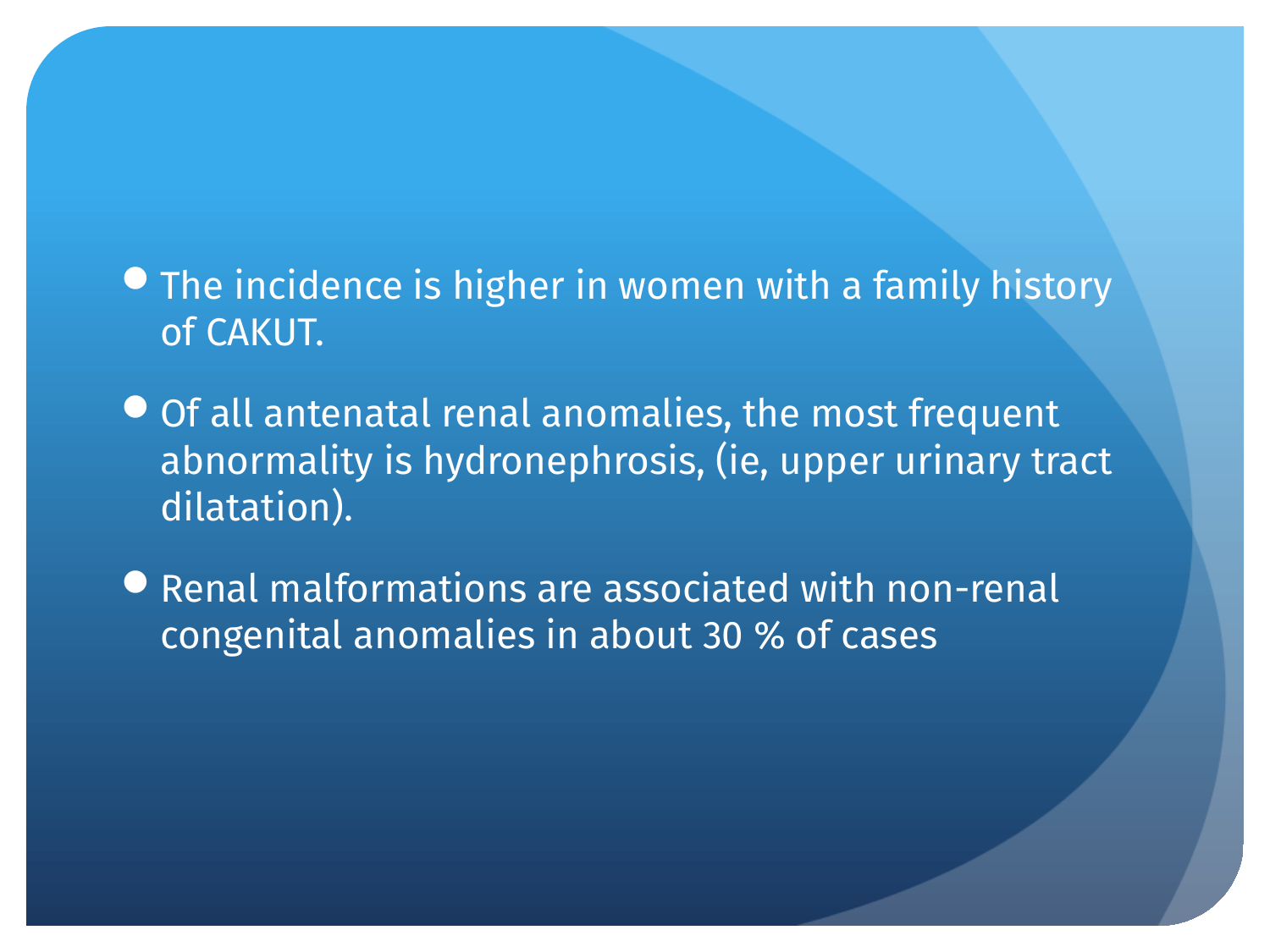

#
The incidence is higher in women with a family history of CAKUT.
Of all antenatal renal anomalies, the most frequent abnormality is hydronephrosis, (ie, upper urinary tract dilatation).
Renal malformations are associated with non-renal congenital anomalies in about 30 % of cases